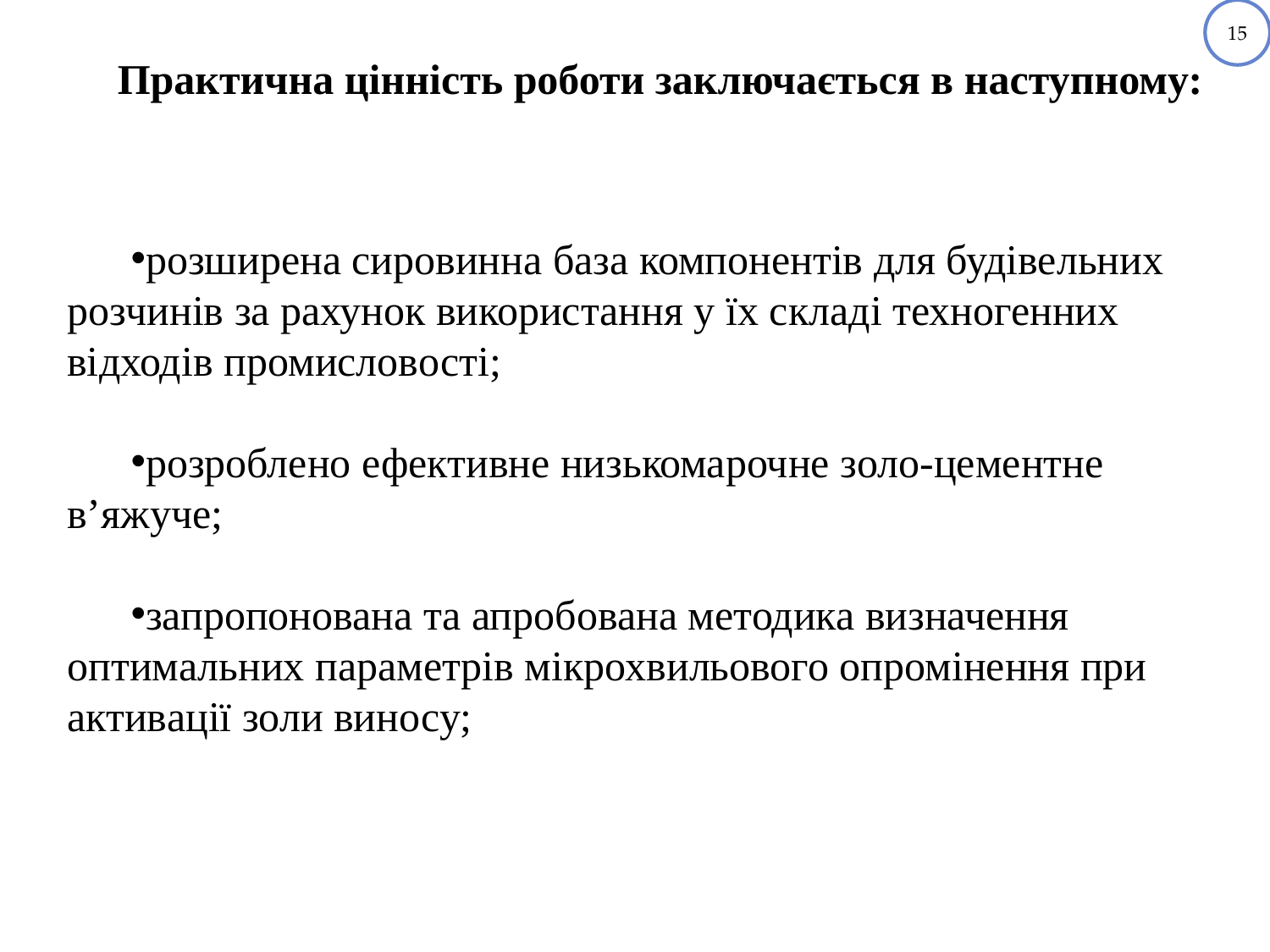

15
Практична цінність роботи заключається в наступному:
розширена сировинна база компонентів для будівельних розчинів за рахунок використання у їх складі техногенних відходів промисловості;

розроблено ефективне низькомарочне золо-цементне в’яжуче;

запропонована та апробована методика визначення оптимальних параметрів мікрохвильового опромінення при активації золи виносу;